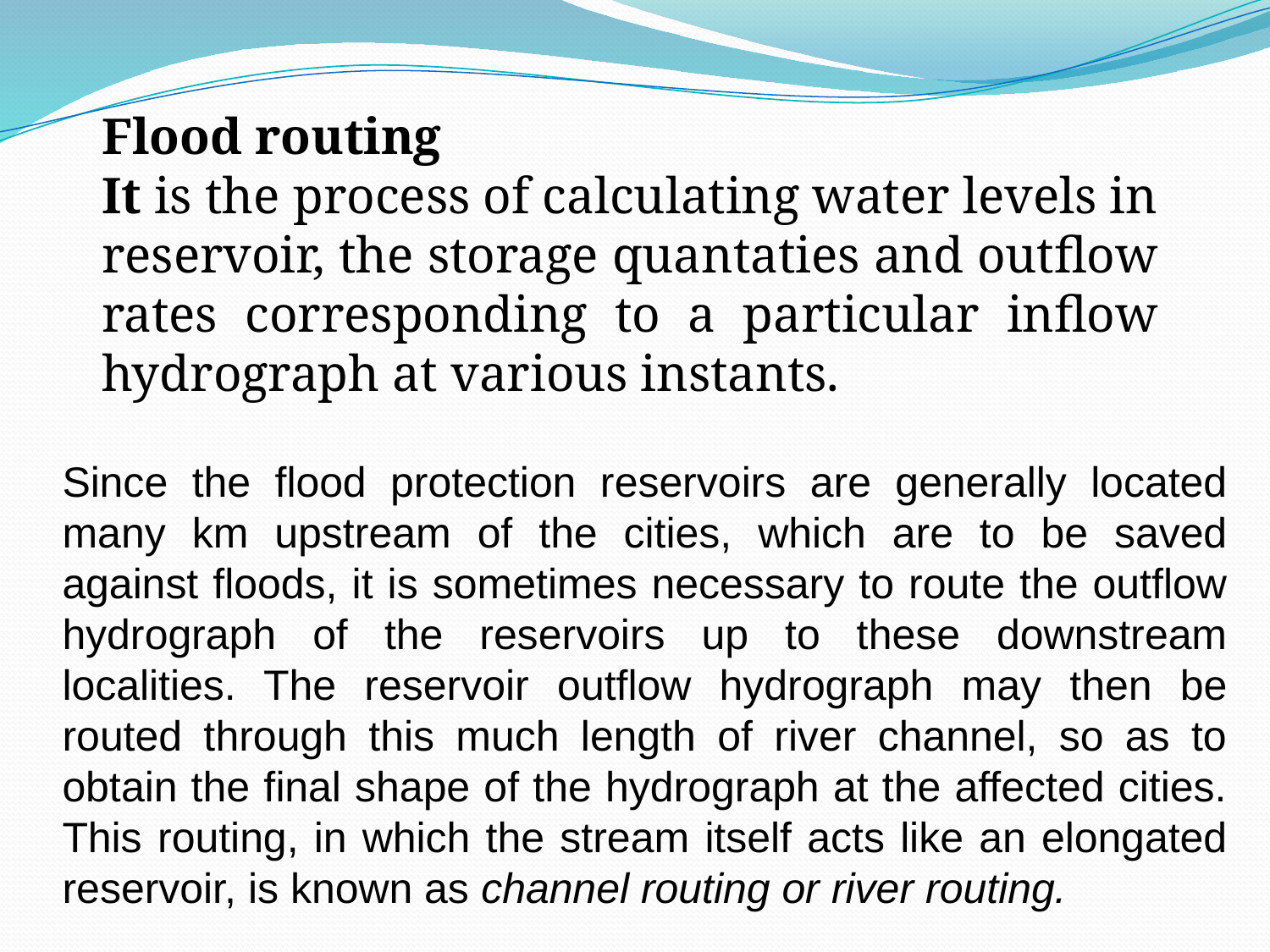

Flood routing
It is the process of calculating water levels in reservoir, the storage quantaties and outflow rates corresponding to a particular inflow hydrograph at various instants.
Since the flood protection reservoirs are generally located many km upstream of the cities, which are to be saved against floods, it is sometimes necessary to route the outflow hydrograph of the reservoirs up to these downstream localities. The reservoir outflow hydrograph may then be routed through this much length of river channel, so as to obtain the final shape of the hydrograph at the affected cities. This routing, in which the stream itself acts like an elongated reservoir, is known as channel routing or river routing.